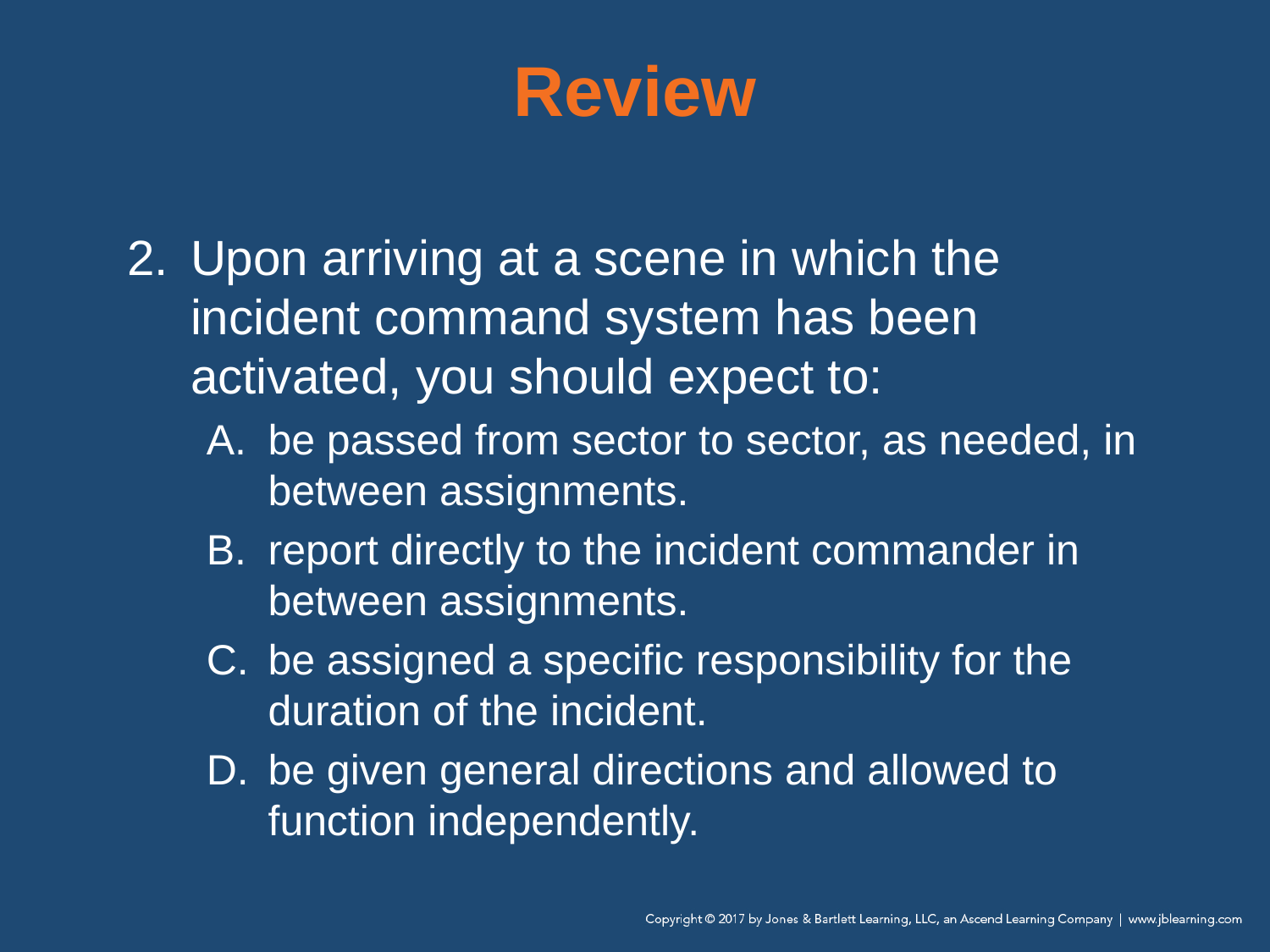

# Review
Upon arriving at a scene in which the incident command system has been activated, you should expect to:
be passed from sector to sector, as needed, in between assignments.
report directly to the incident commander in between assignments.
be assigned a specific responsibility for the duration of the incident.
be given general directions and allowed to function independently.